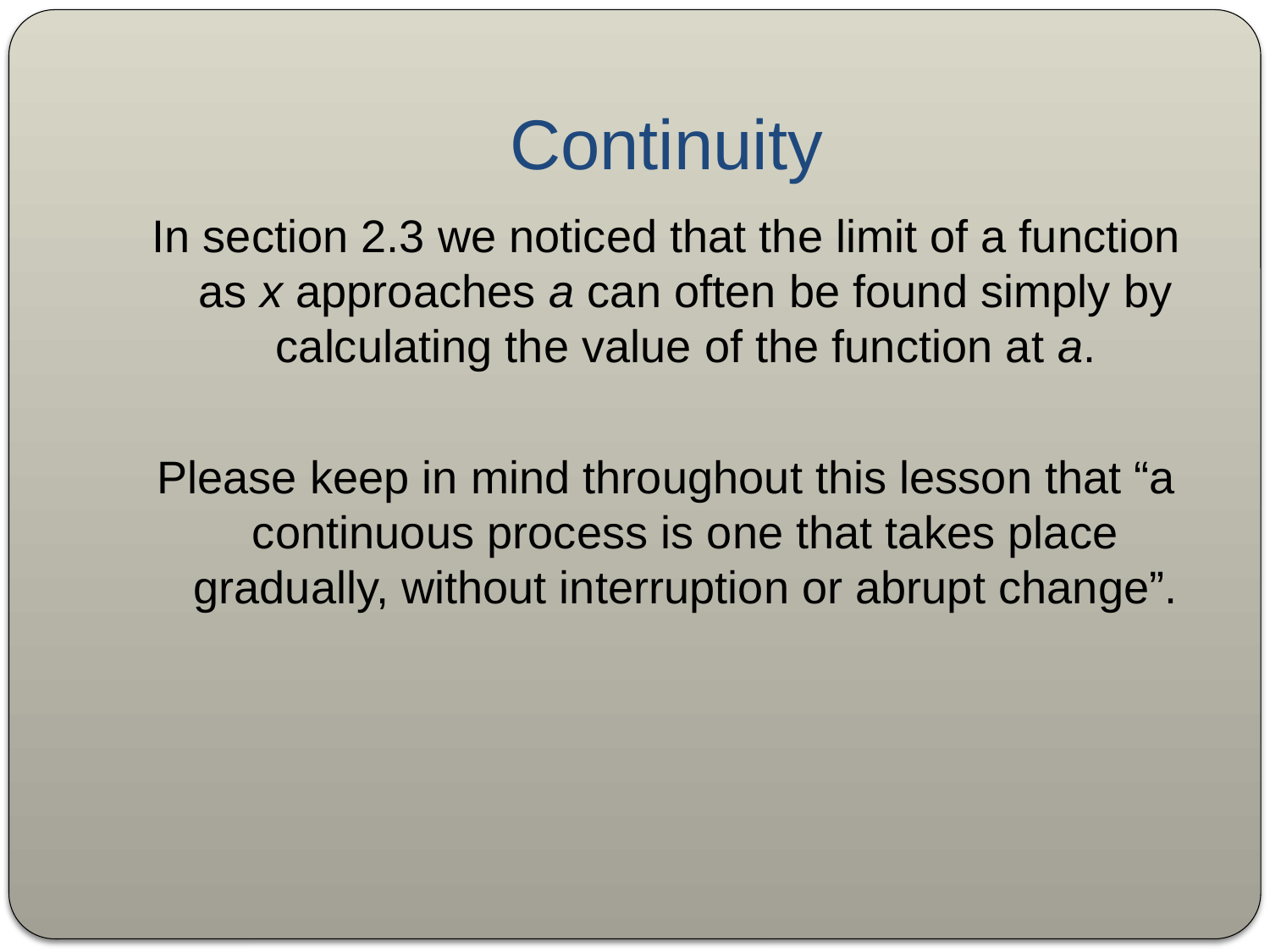

# Continuity
In section 2.3 we noticed that the limit of a function as x approaches a can often be found simply by calculating the value of the function at a.

Please keep in mind throughout this lesson that “a continuous process is one that takes place gradually, without interruption or abrupt change”.